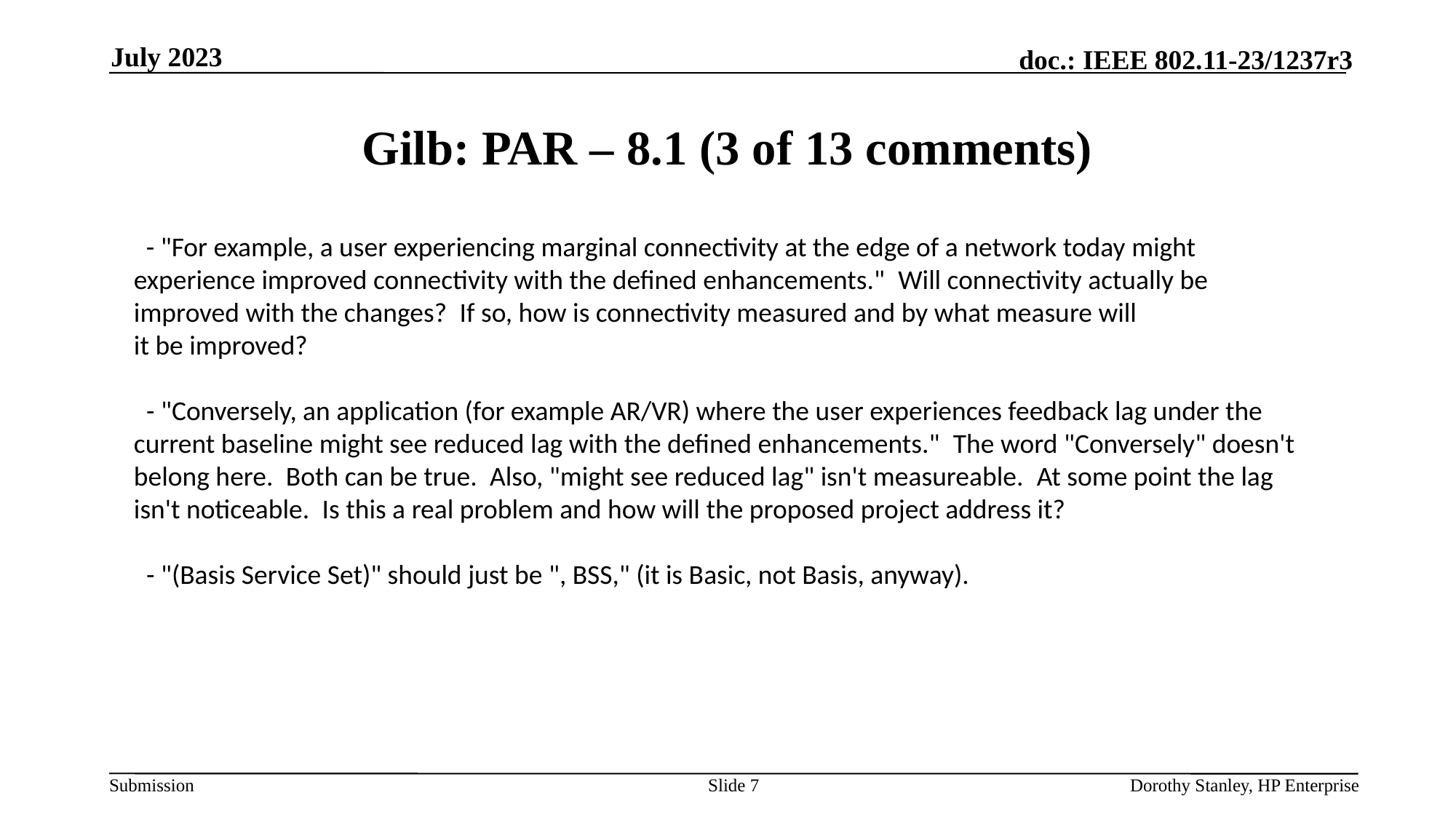

July 2023
# Gilb: PAR – 8.1 (3 of 13 comments)
  - "For example, a user experiencing marginal connectivity at the edge of a network today might experience improved connectivity with the defined enhancements."  Will connectivity actually be improved with the changes?  If so, how is connectivity measured and by what measure will
it be improved?
  - "Conversely, an application (for example AR/VR) where the user experiences feedback lag under the current baseline might see reduced lag with the defined enhancements."  The word "Conversely" doesn't belong here.  Both can be true.  Also, "might see reduced lag" isn't measureable.  At some point the lag isn't noticeable.  Is this a real problem and how will the proposed project address it?
  - "(Basis Service Set)" should just be ", BSS," (it is Basic, not Basis, anyway).
Slide 7
Dorothy Stanley, HP Enterprise